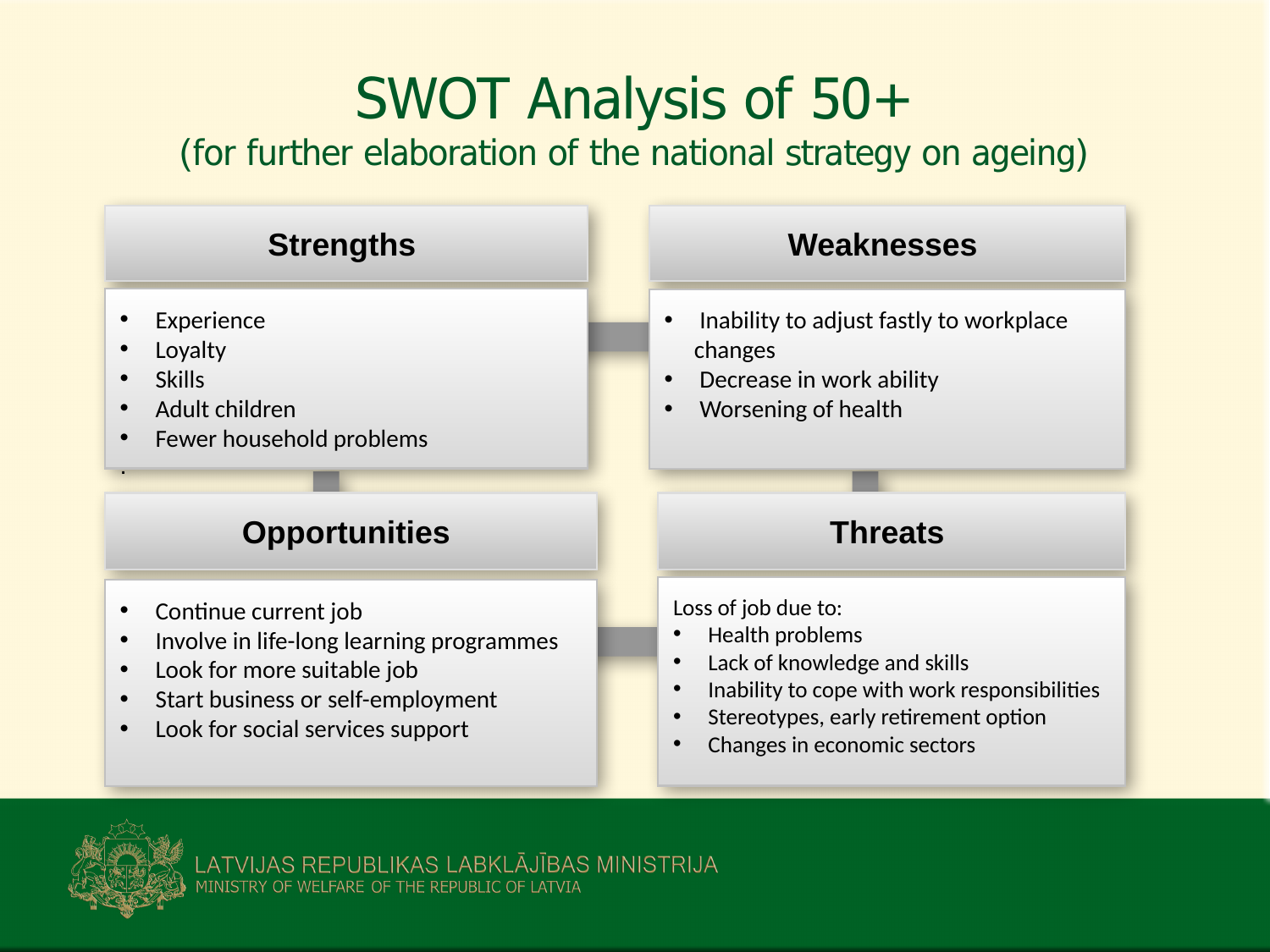

# SWOT Analysis of 50+ (for further elaboration of the national strategy on ageing)
Strengths
 Experience
 Loyalty
 Skills
 Adult children
 Fewer household problems
.
Weaknesses
 Inability to adjust fastly to workplace changes
 Decrease in work ability
 Worsening of health

Opportunities
 Continue current job
 Involve in life-long learning programmes
 Look for more suitable job
 Start business or self-employment
 Look for social services support
Threats
Loss of job due to:
 Health problems
 Lack of knowledge and skills
 Inability to cope with work responsibilities
 Stereotypes, early retirement option
 Changes in economic sectors